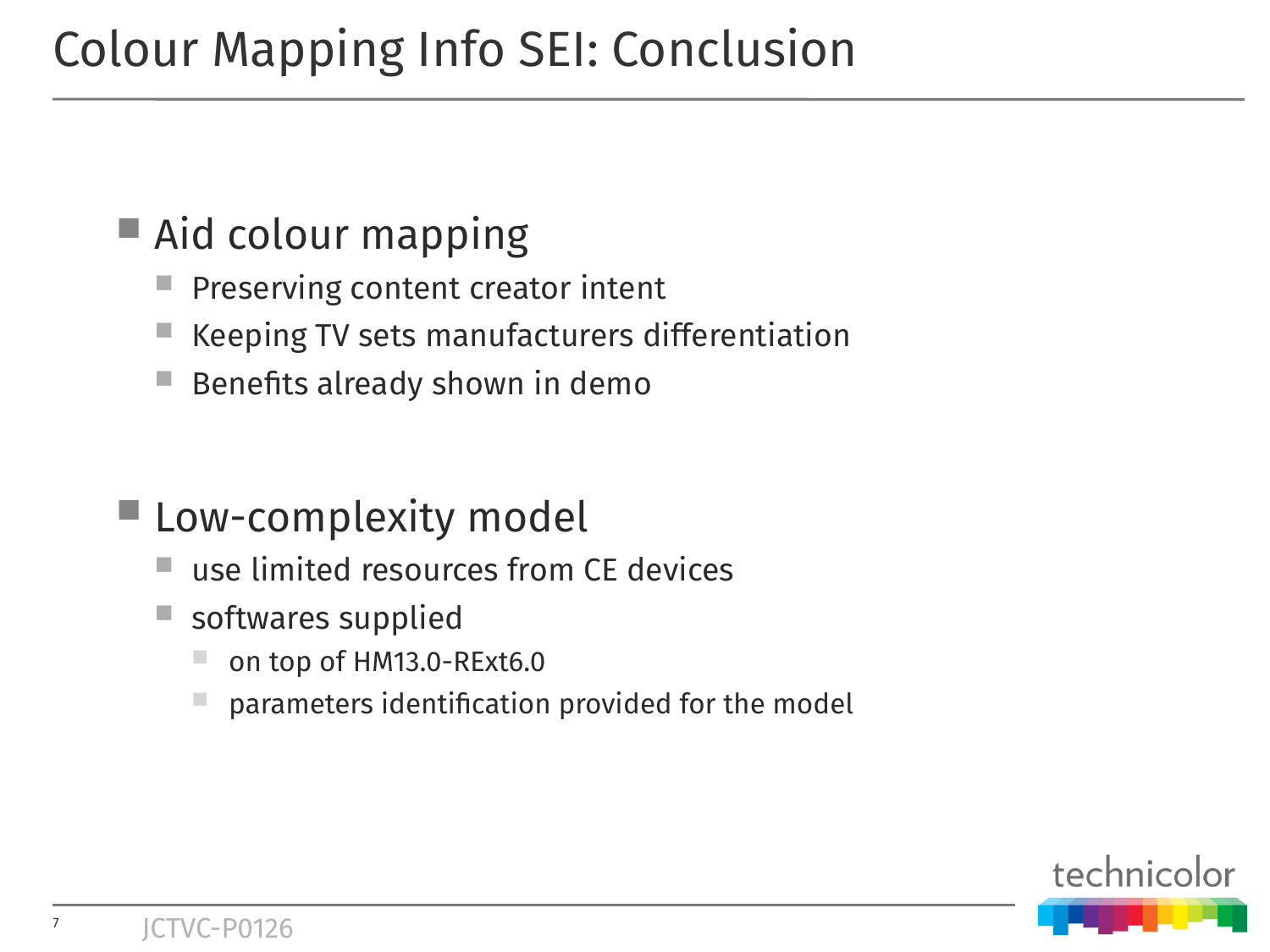

# Colour Mapping Info SEI: Conclusion

Aid colour mapping
Preserving content creator intent
Keeping TV sets manufacturers differentiation
Benefits already shown in demo

Low-complexity model
use limited resources from CE devices
softwares supplied
on top of HM13.0-RExt6.0
parameters identification provided for the model

JCTVC-P0126
7